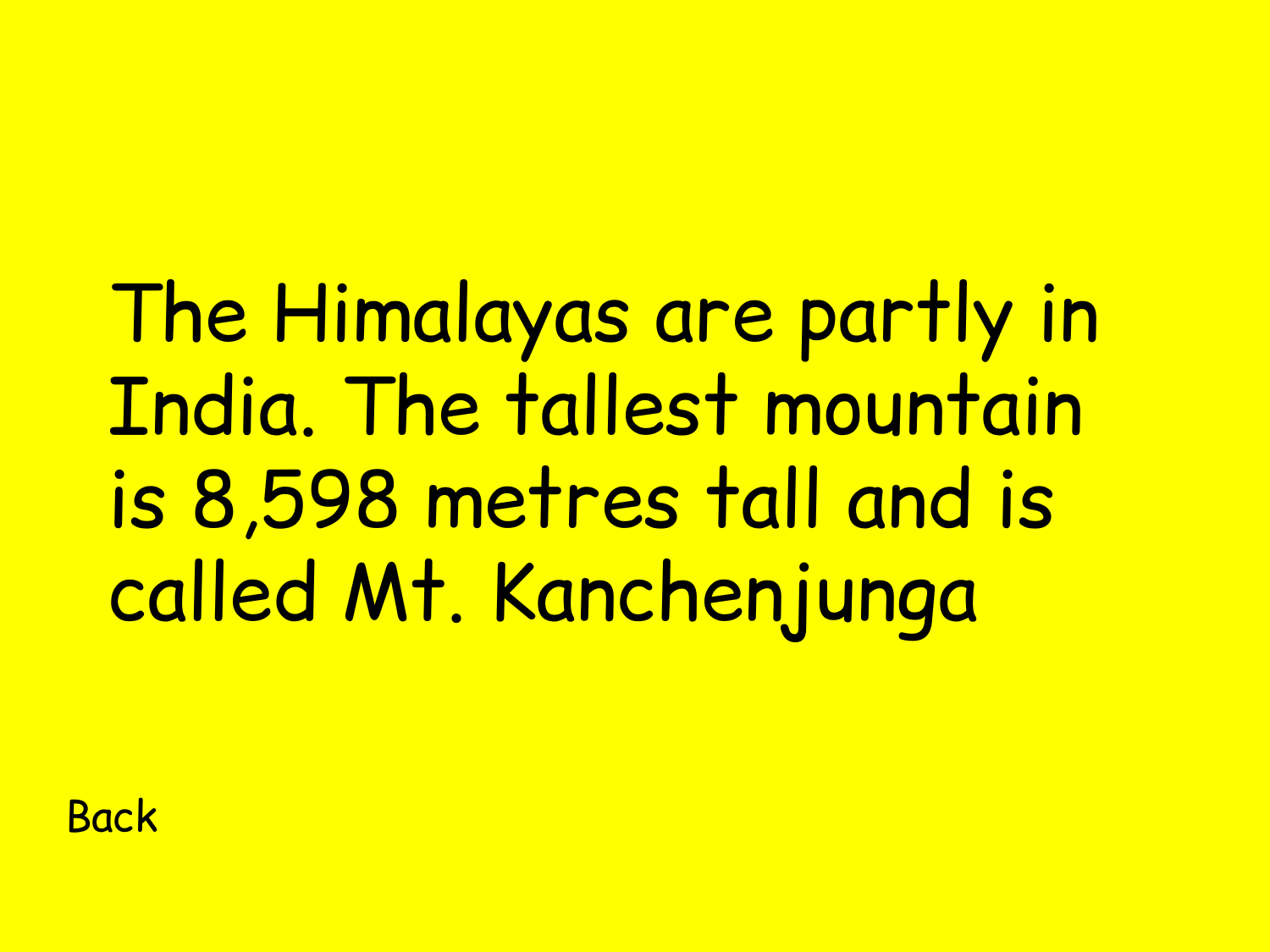

# The Himalayas are partly in India. The tallest mountain is 8,598 metres tall and is called Mt. Kanchenjunga
Back